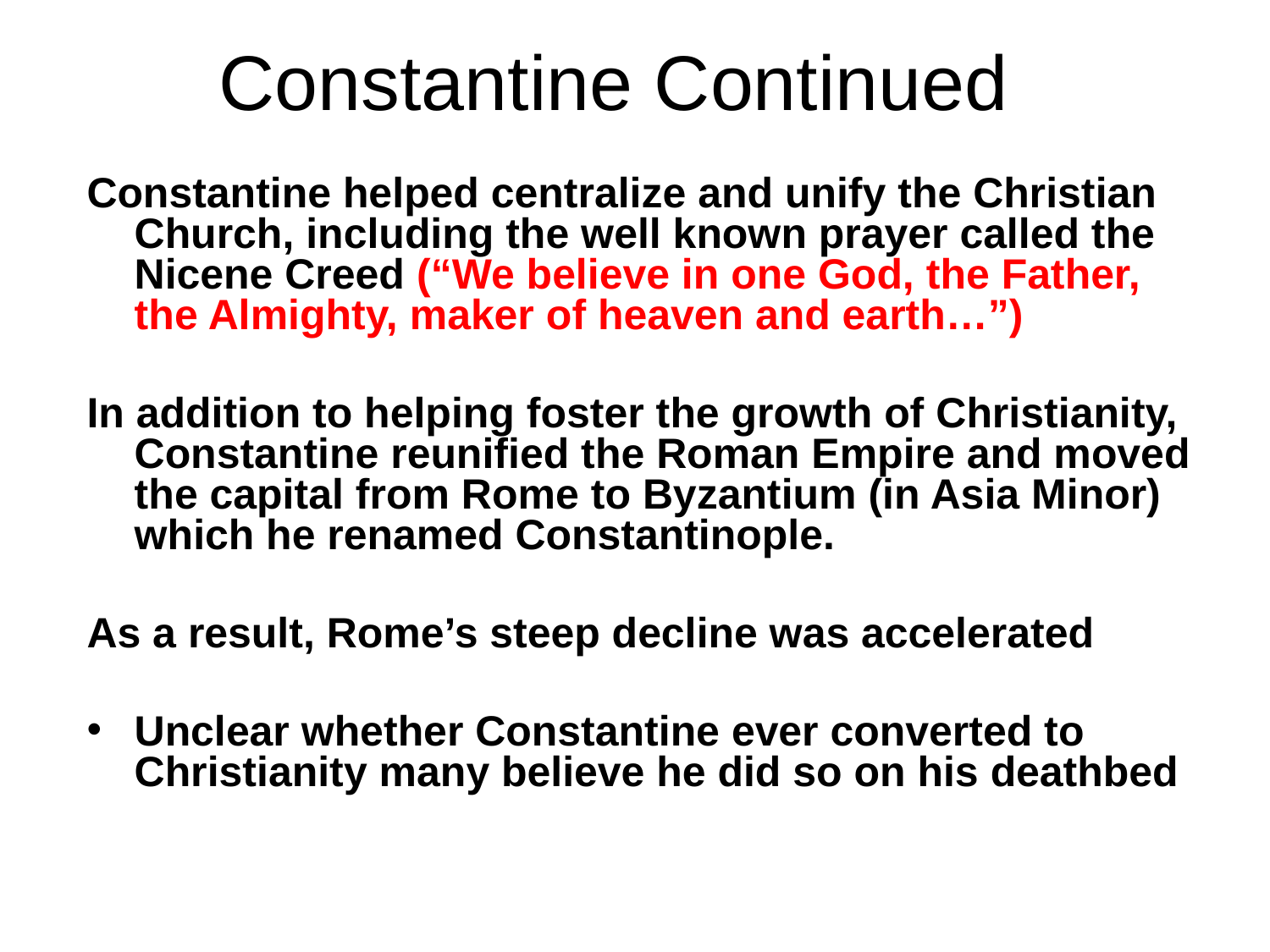

# Constantine Continued
Constantine helped centralize and unify the Christian Church, including the well known prayer called the Nicene Creed (“We believe in one God, the Father, the Almighty, maker of heaven and earth…”)

In addition to helping foster the growth of Christianity, Constantine reunified the Roman Empire and moved the capital from Rome to Byzantium (in Asia Minor) which he renamed Constantinople.

As a result, Rome’s steep decline was accelerated

Unclear whether Constantine ever converted to Christianity many believe he did so on his deathbed